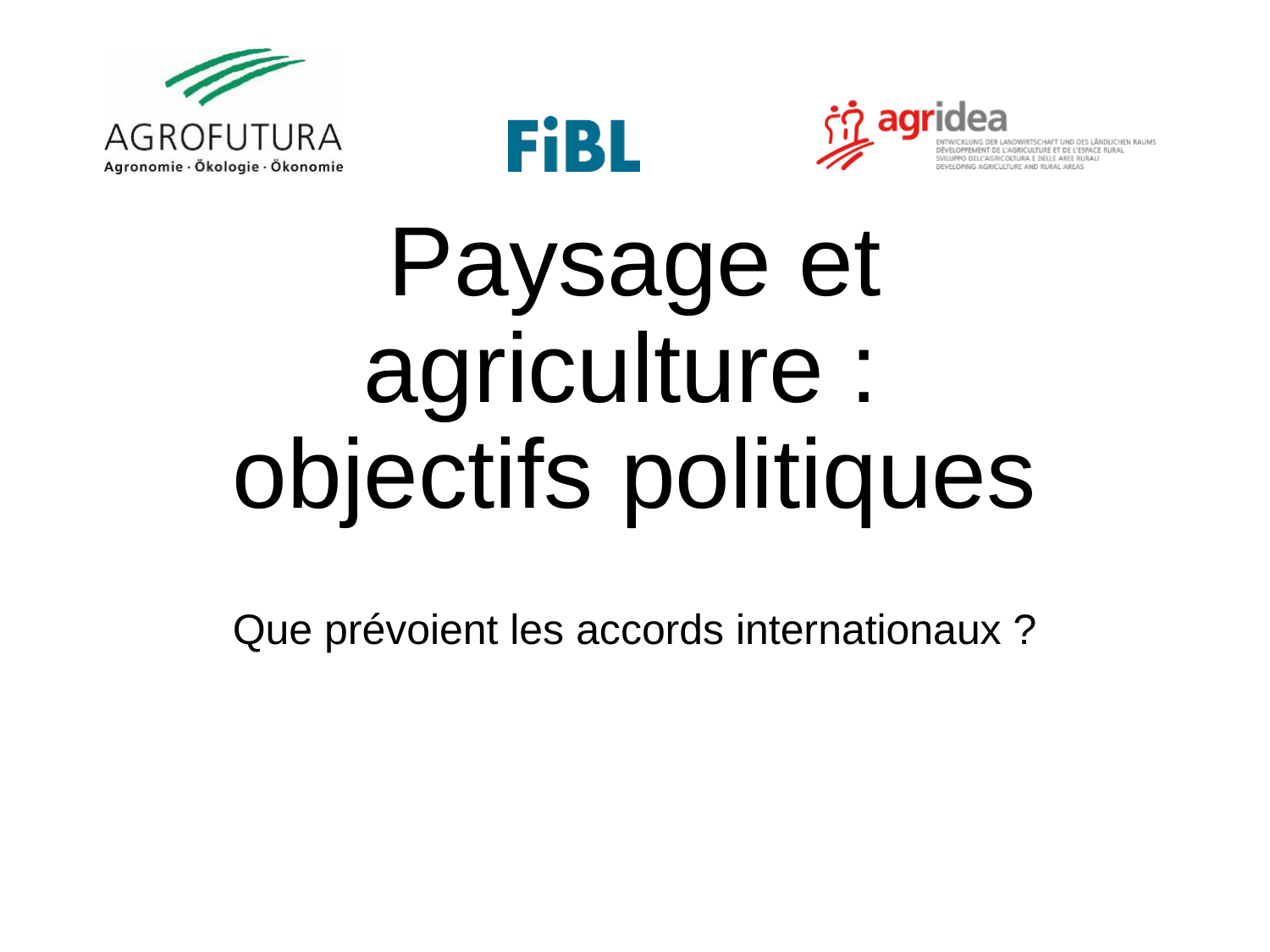

# Paysage et agriculture : objectifs politiques
Que prévoient les accords internationaux ?